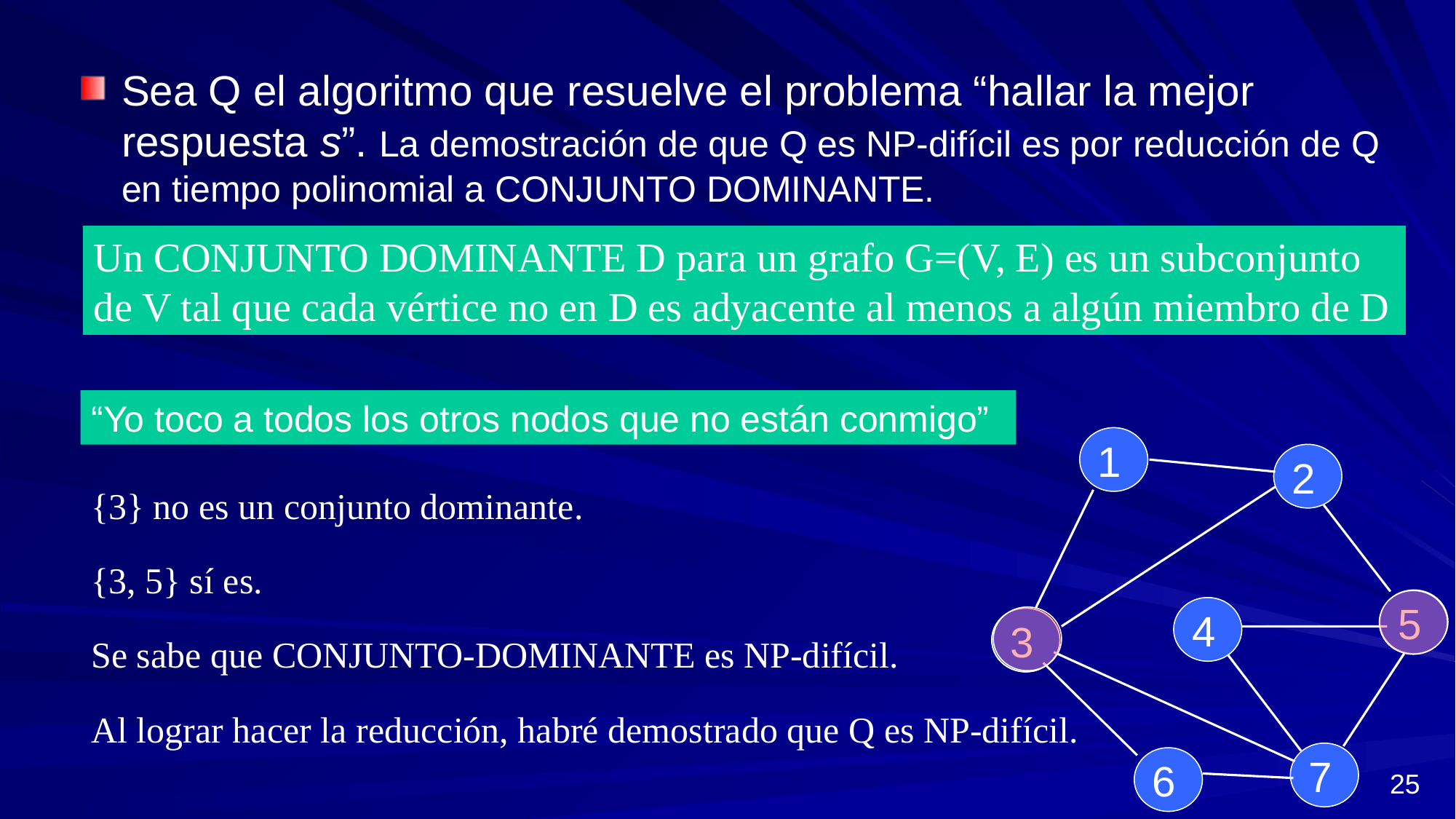

Sea Q el algoritmo que resuelve el problema “hallar la mejor respuesta s”. La demostración de que Q es NP-difícil es por reducción de Q en tiempo polinomial a CONJUNTO DOMINANTE.
Un CONJUNTO DOMINANTE D para un grafo G=(V, E) es un subconjunto de V tal que cada vértice no en D es adyacente al menos a algún miembro de D
“Yo toco a todos los otros nodos que no están conmigo”

1

2

{3} no es un conjunto dominante.

{3, 5} sí es.

5

4

3

Se sabe que CONJUNTO-DOMINANTE es NP-difícil.

Al lograr hacer la reducción, habré demostrado que Q es NP-difícil.

7

6
25